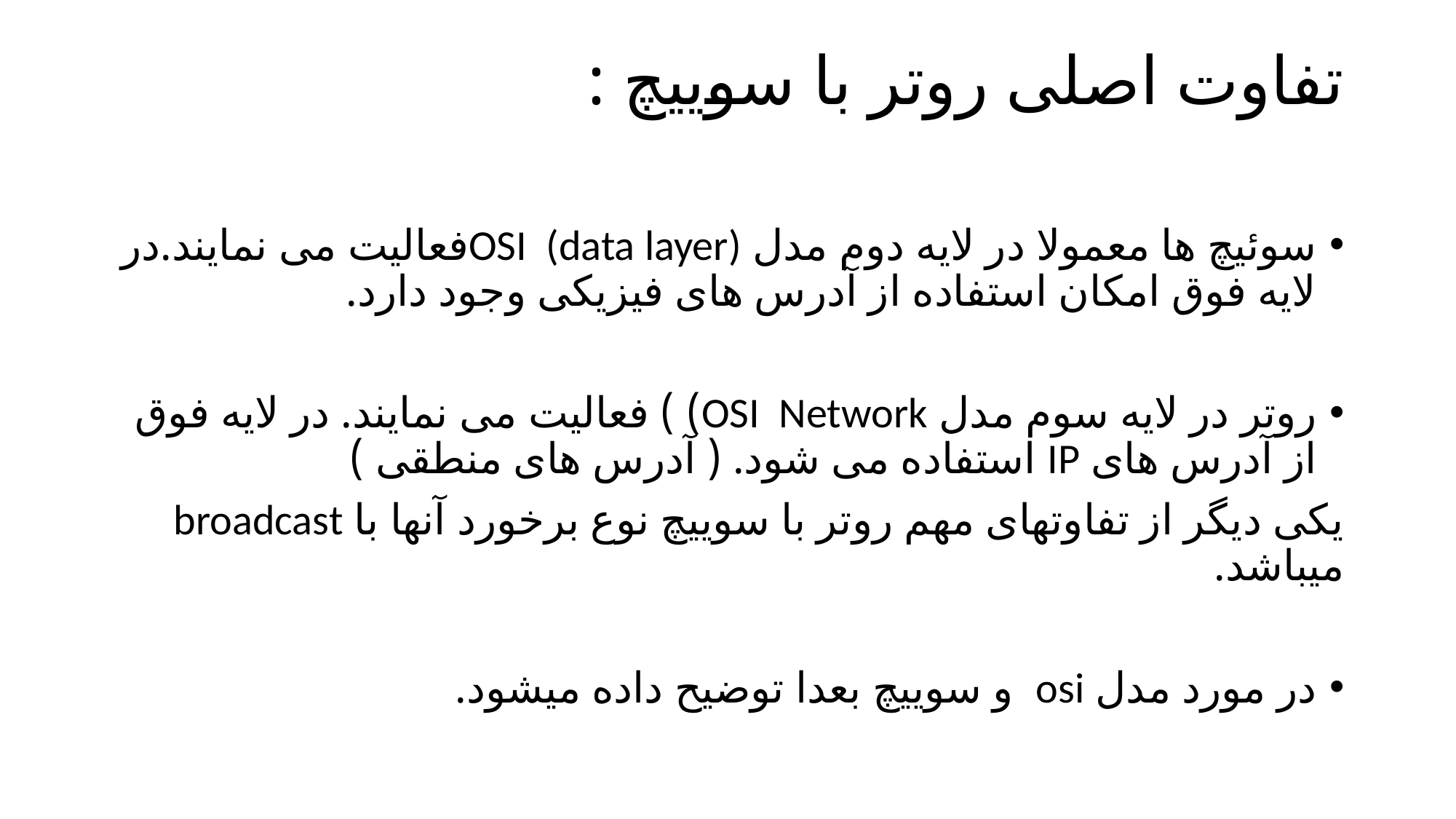

# تفاوت اصلی روتر با سوییچ :
سوئیچ ها معمولا در لایه دوم مدل OSI  (data layer)فعالیت می نمایند.در لایه فوق امکان استفاده از آدرس های فیزیکی وجود دارد.

روتر در لایه سوم مدل OSI  Network) ) فعالیت می نمایند. در لایه فوق از آدرس های IP استفاده می شود. ( آدرس های منطقی )
یکی دیگر از تفاوتهای مهم روتر با سوییچ نوع برخورد آنها با broadcast میباشد.

در مورد مدل osi  و سوییچ بعدا توضیح داده میشود.